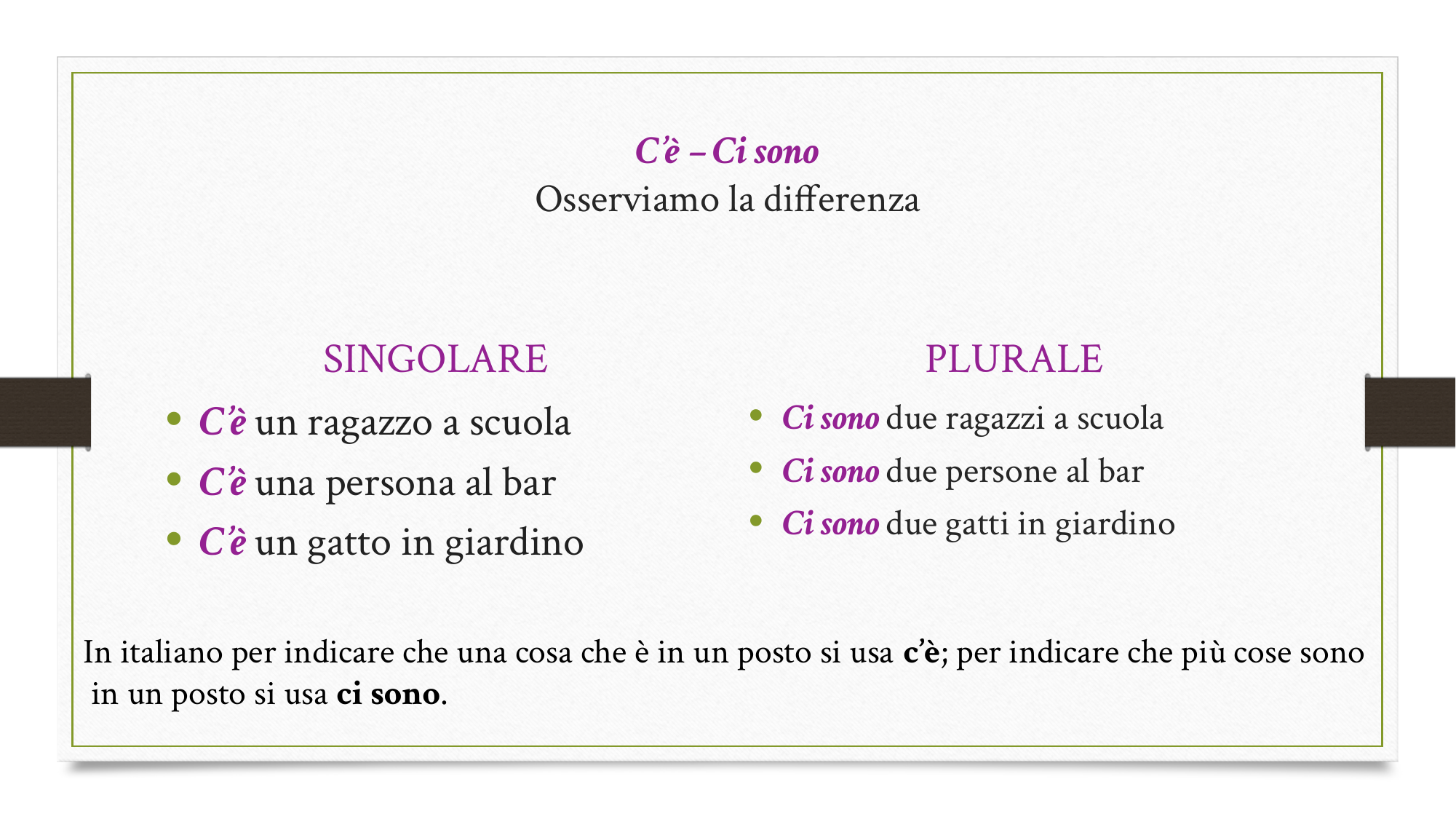

# C’è – Ci sono Osserviamo la differenza
SINGOLARE
PLURALE
C’è un ragazzo a scuola
C’è una persona al bar
C’è un gatto in giardino
Ci sono due ragazzi a scuola
Ci sono due persone al bar
Ci sono due gatti in giardino
In italiano per indicare che una cosa che è in un posto si usa c’è; per indicare che più cose sono in un posto si usa ci sono.